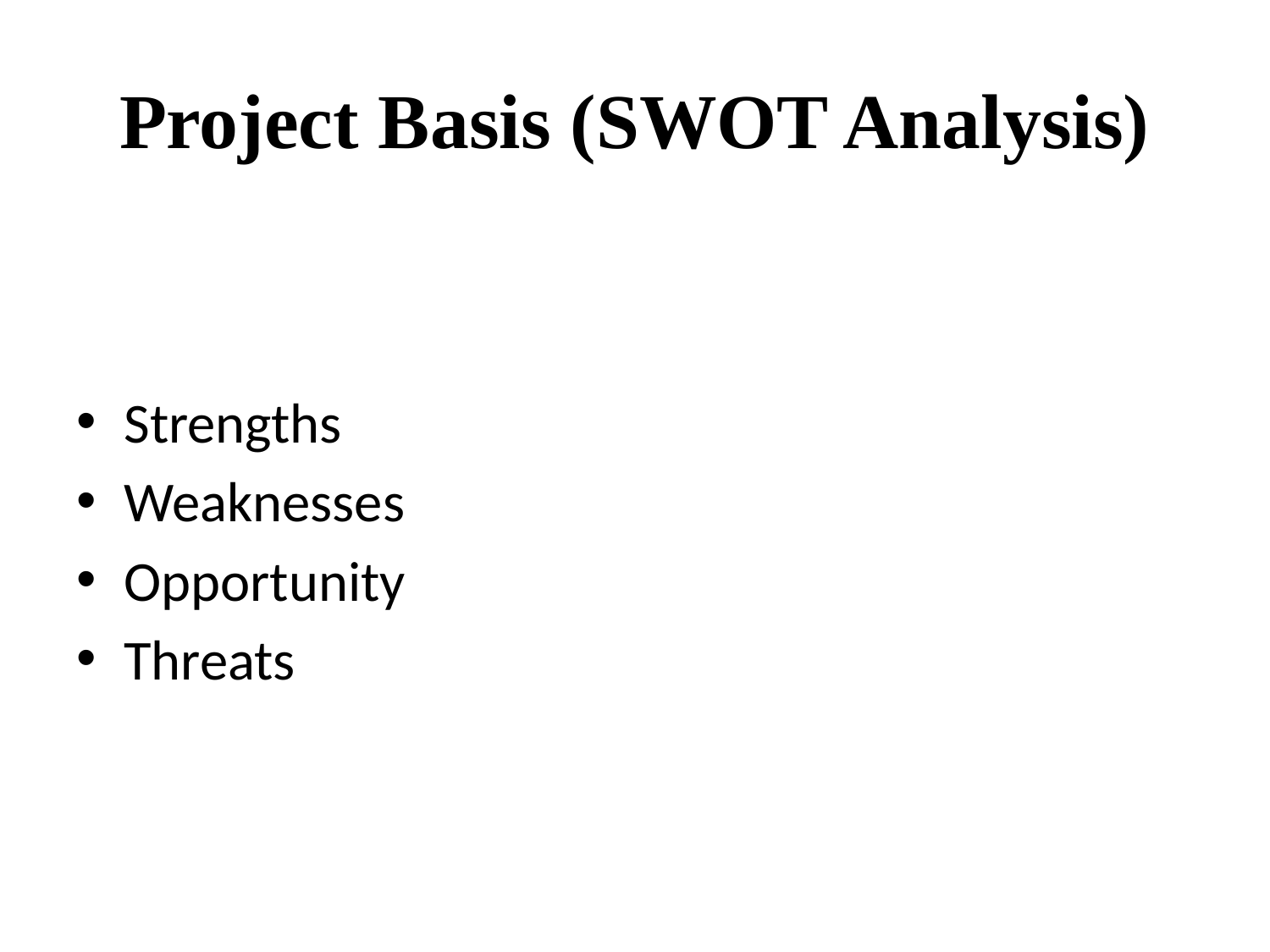

# Project Basis (SWOT Analysis)

Strengths
Weaknesses
Opportunity
Threats